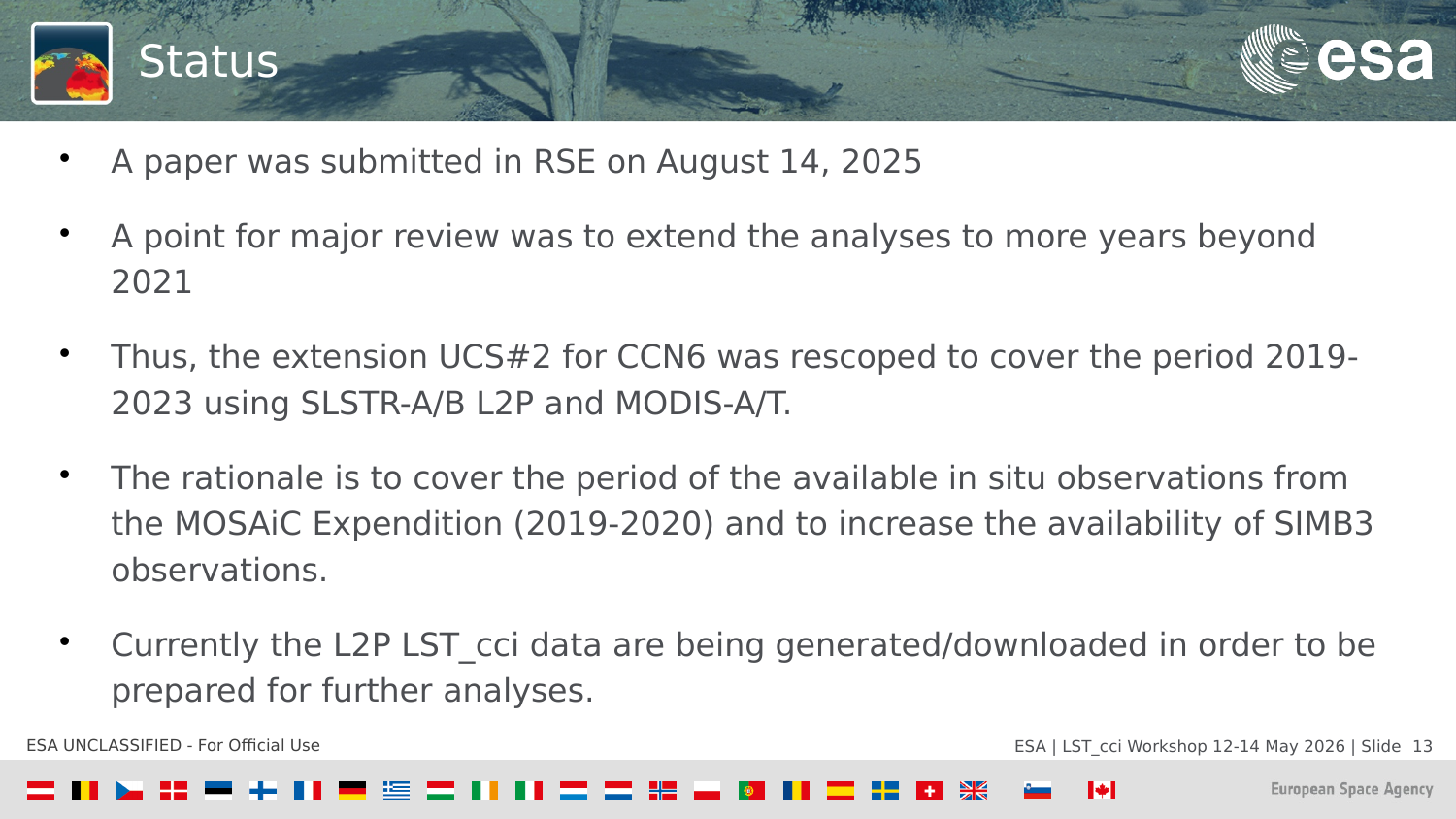

# Status
A paper was submitted in RSE on August 14, 2025
A point for major review was to extend the analyses to more years beyond 2021
Thus, the extension UCS#2 for CCN6 was rescoped to cover the period 2019-2023 using SLSTR-A/B L2P and MODIS-A/T.
The rationale is to cover the period of the available in situ observations from the MOSAiC Expendition (2019-2020) and to increase the availability of SIMB3 observations.
Currently the L2P LST_cci data are being generated/downloaded in order to be prepared for further analyses.